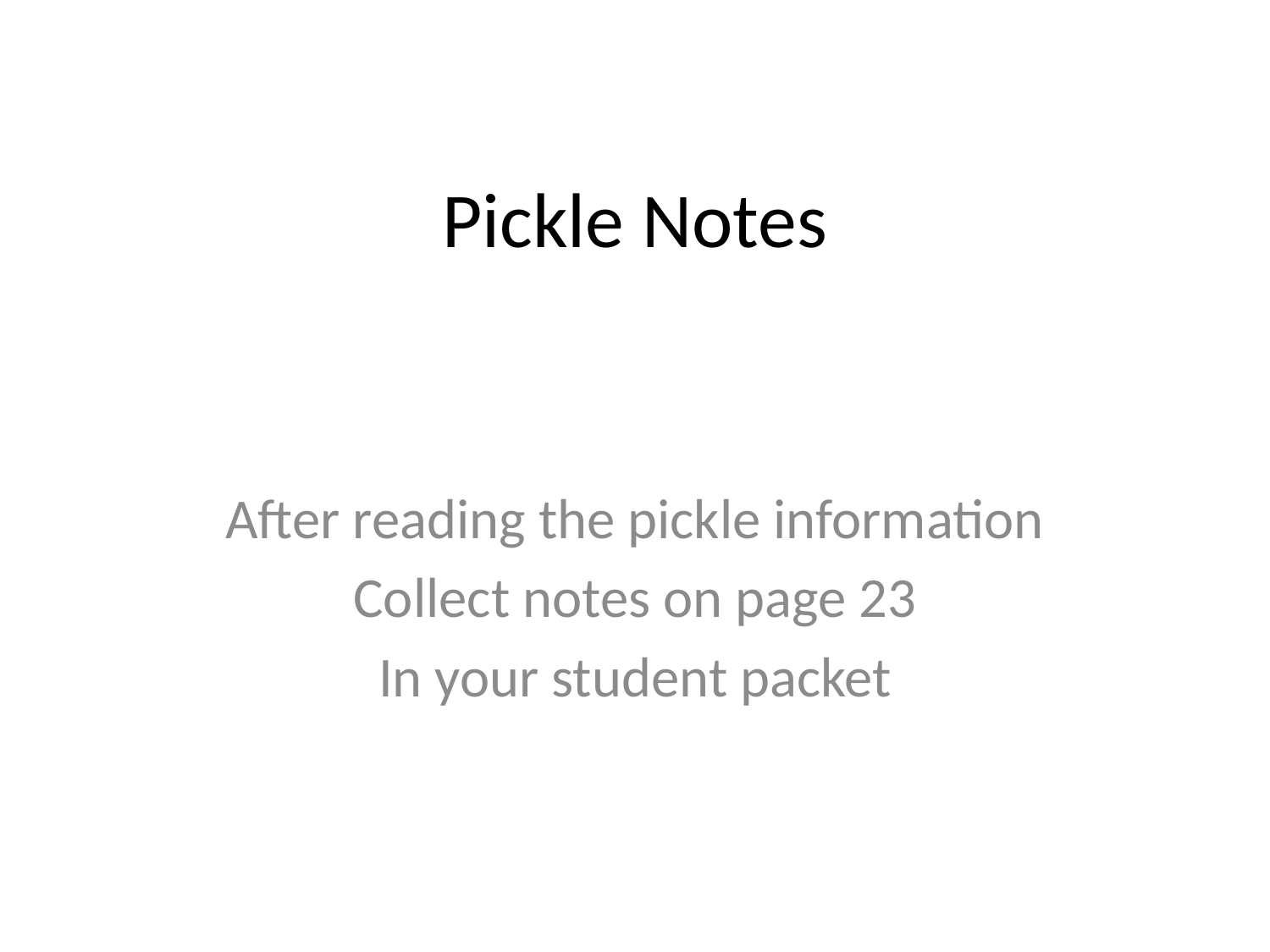

# Pickle Notes
After reading the pickle information
Collect notes on page 23
In your student packet